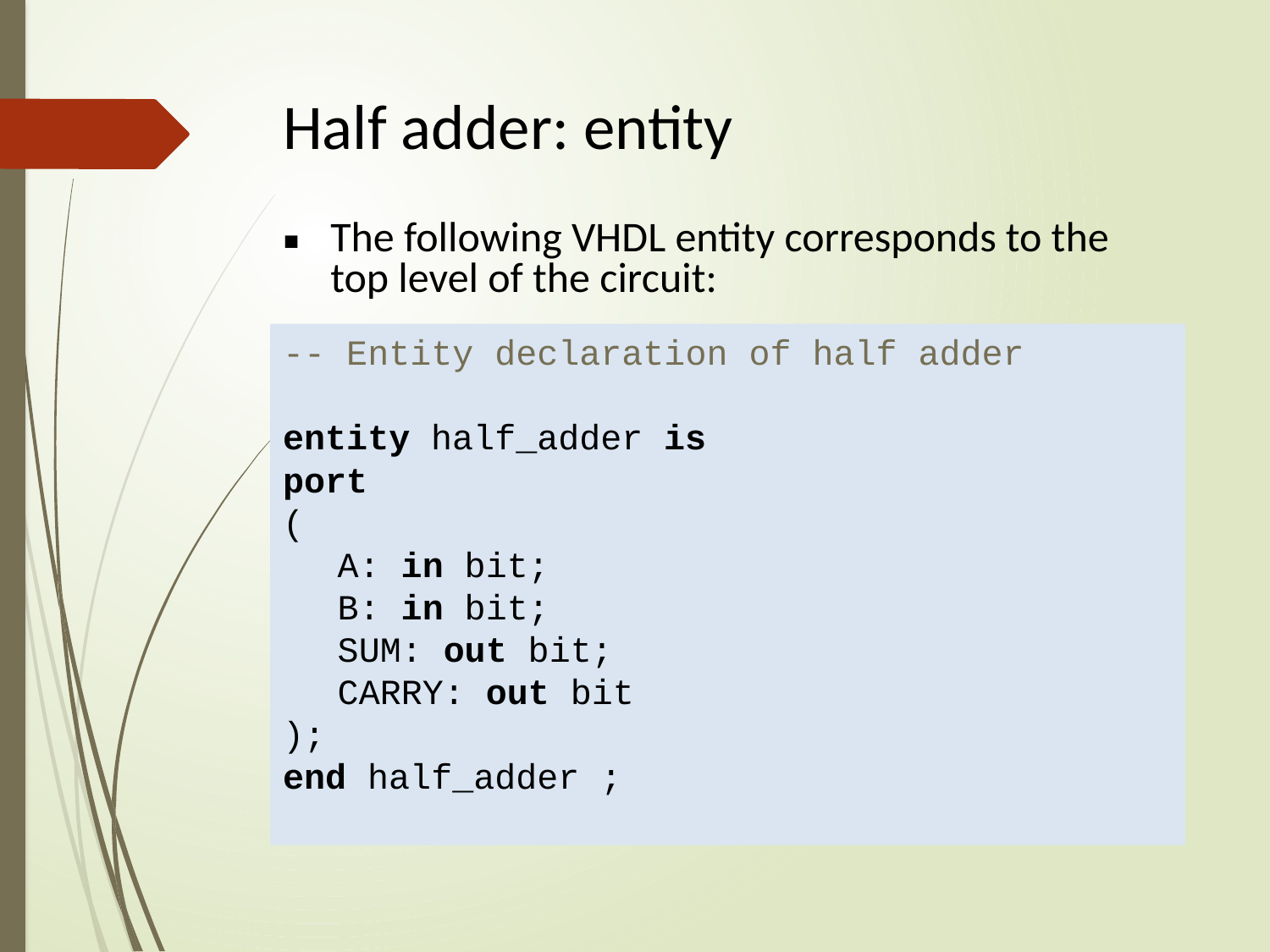

# Half adder: entity
The following VHDL entity corresponds to the top level of the circuit:
-- Entity declaration of half adder

entity half_adder is
port
(
A: in bit;
B: in bit;
SUM: out bit;
CARRY: out bit
);
end half_adder ;